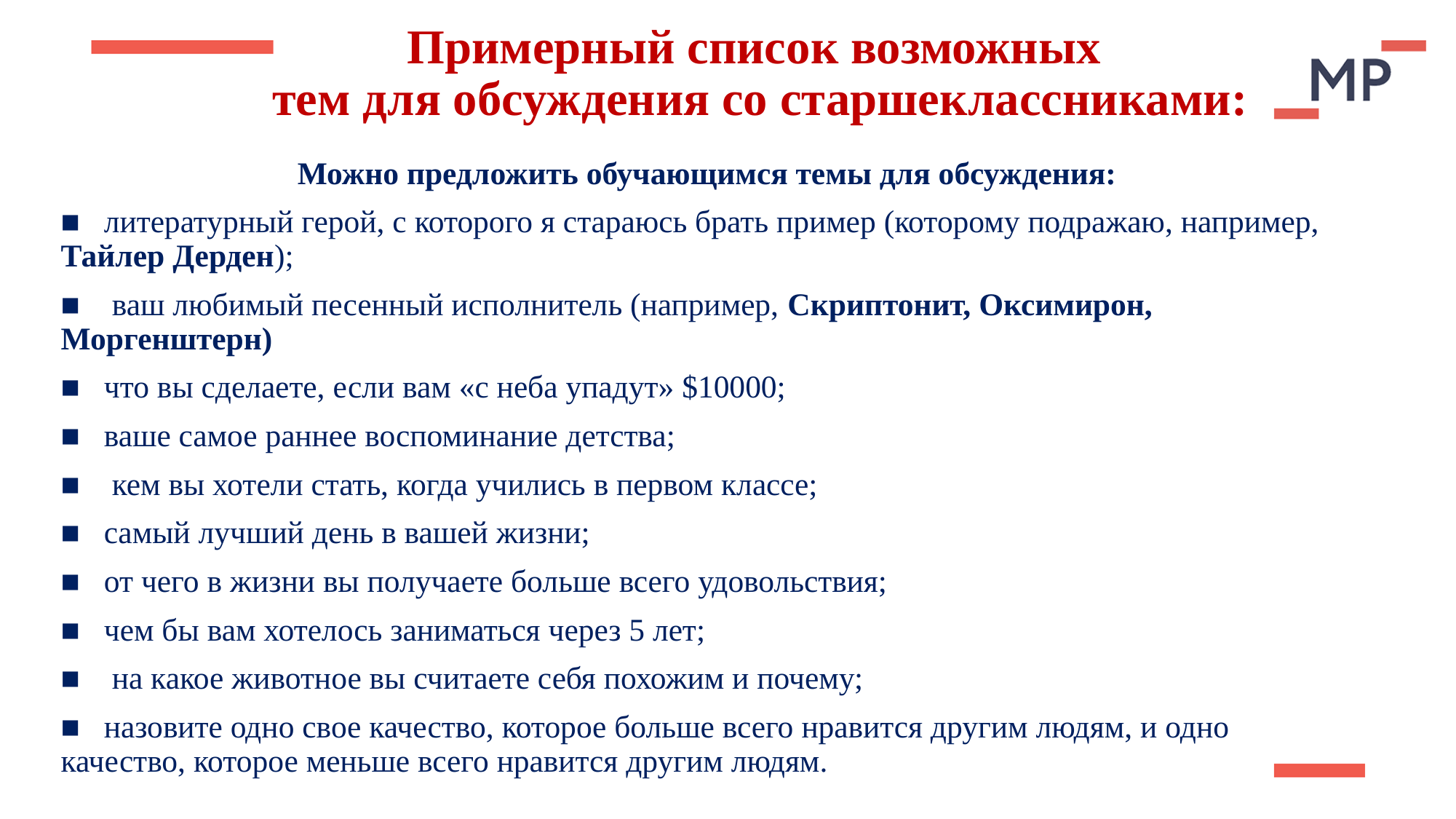

# Примерный список возможных тем для обсуждения со старшеклассниками:
  Можно предложить обучающимся темы для обсуждения:
■   литературный герой, с которого я стараюсь брать пример (которому подражаю, например, Тайлер Дерден);
■    ваш любимый песенный исполнитель (например, Скриптонит, Оксимирон, Моргенштерн)
■   что вы сделаете, если вам «с неба упадут» $10000;
■   ваше самое раннее воспоминание детства;
■    кем вы хотели стать, когда учились в первом классе;
■   самый лучший день в вашей жизни;
■   от чего в жизни вы получаете больше всего удовольствия;
■   чем бы вам хотелось заниматься через 5 лет;
■    на какое животное вы считаете себя похожим и почему;
■   назовите одно свое качество, которое больше всего нравится другим людям, и одно качество, которое меньше всего нравится другим людям.